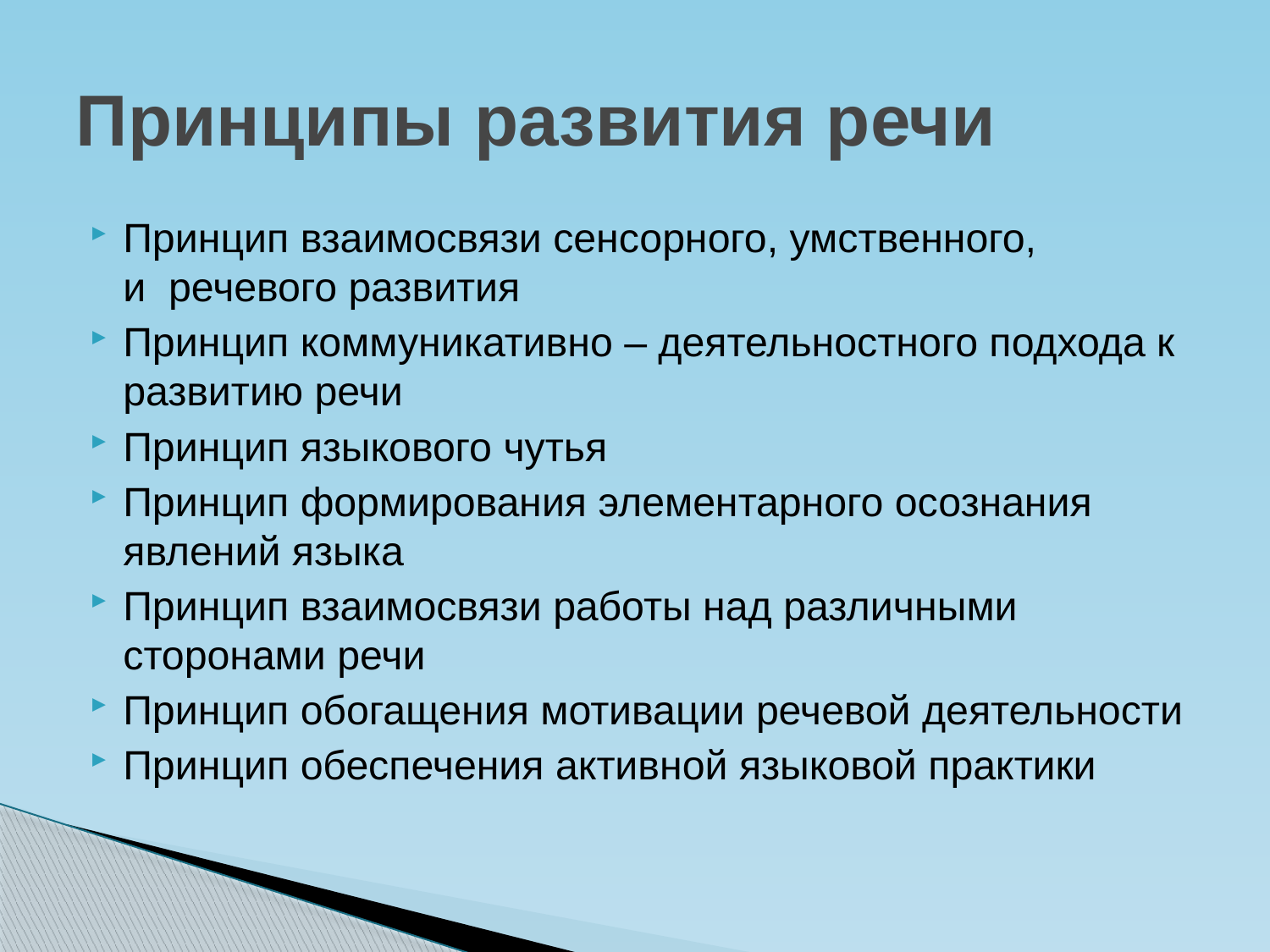

# Принципы развития речи
Принцип взаимосвязи сенсорного, умственного, и  речевого развития
Принцип коммуникативно – деятельностного подхода к развитию речи
Принцип языкового чутья
Принцип формирования элементарного осознания явлений языка
Принцип взаимосвязи работы над различными сторонами речи
Принцип обогащения мотивации речевой деятельности
Принцип обеспечения активной языковой практики